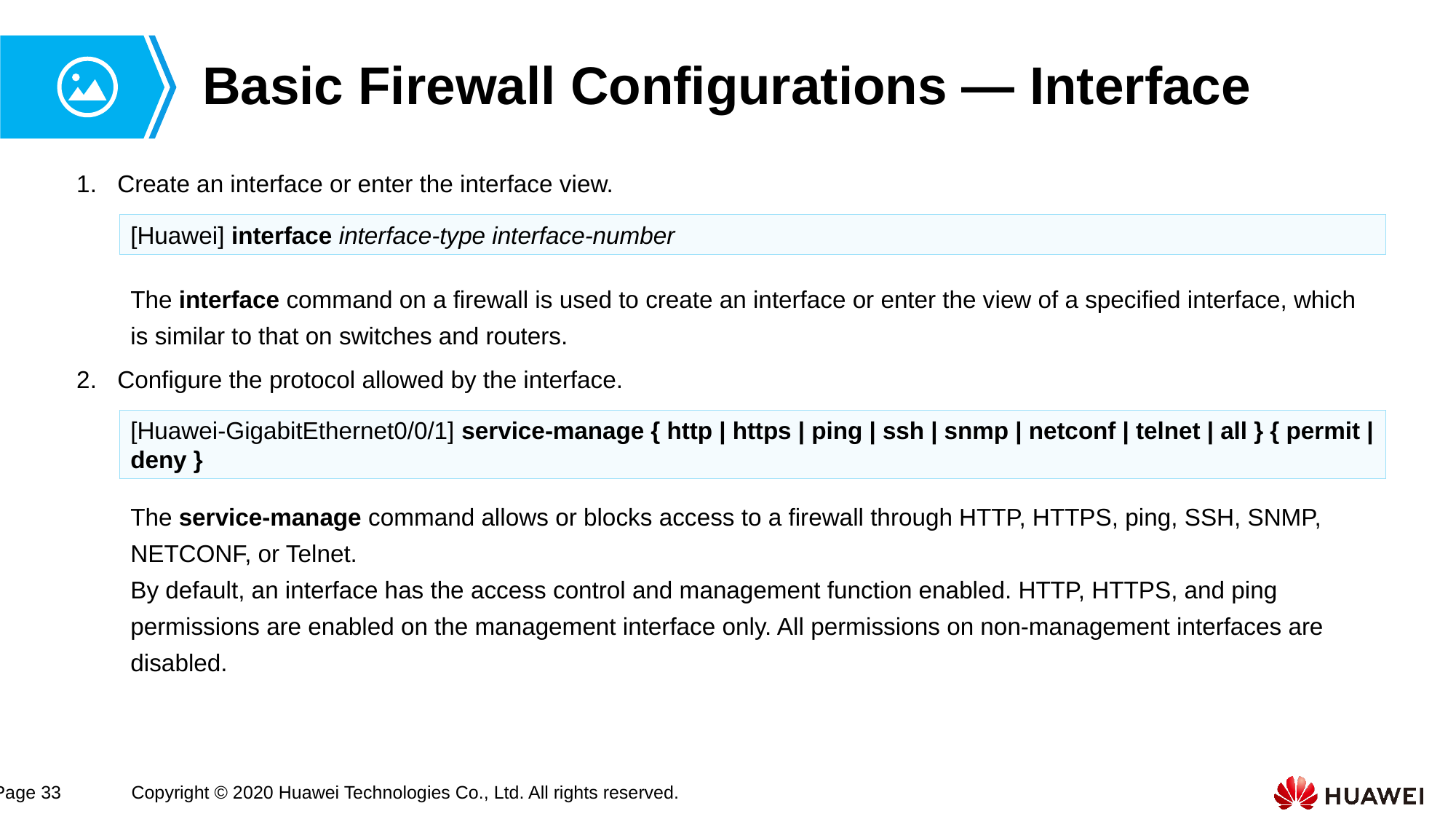

# Basic Firewall Configurations — Interface
Create an interface or enter the interface view.
[Huawei] interface interface-type interface-number
The interface command on a firewall is used to create an interface or enter the view of a specified interface, which is similar to that on switches and routers.
Configure the protocol allowed by the interface.
[Huawei-GigabitEthernet0/0/1] service-manage { http | https | ping | ssh | snmp | netconf | telnet | all } { permit | deny }
The service-manage command allows or blocks access to a firewall through HTTP, HTTPS, ping, SSH, SNMP, NETCONF, or Telnet.
By default, an interface has the access control and management function enabled. HTTP, HTTPS, and ping permissions are enabled on the management interface only. All permissions on non-management interfaces are disabled.